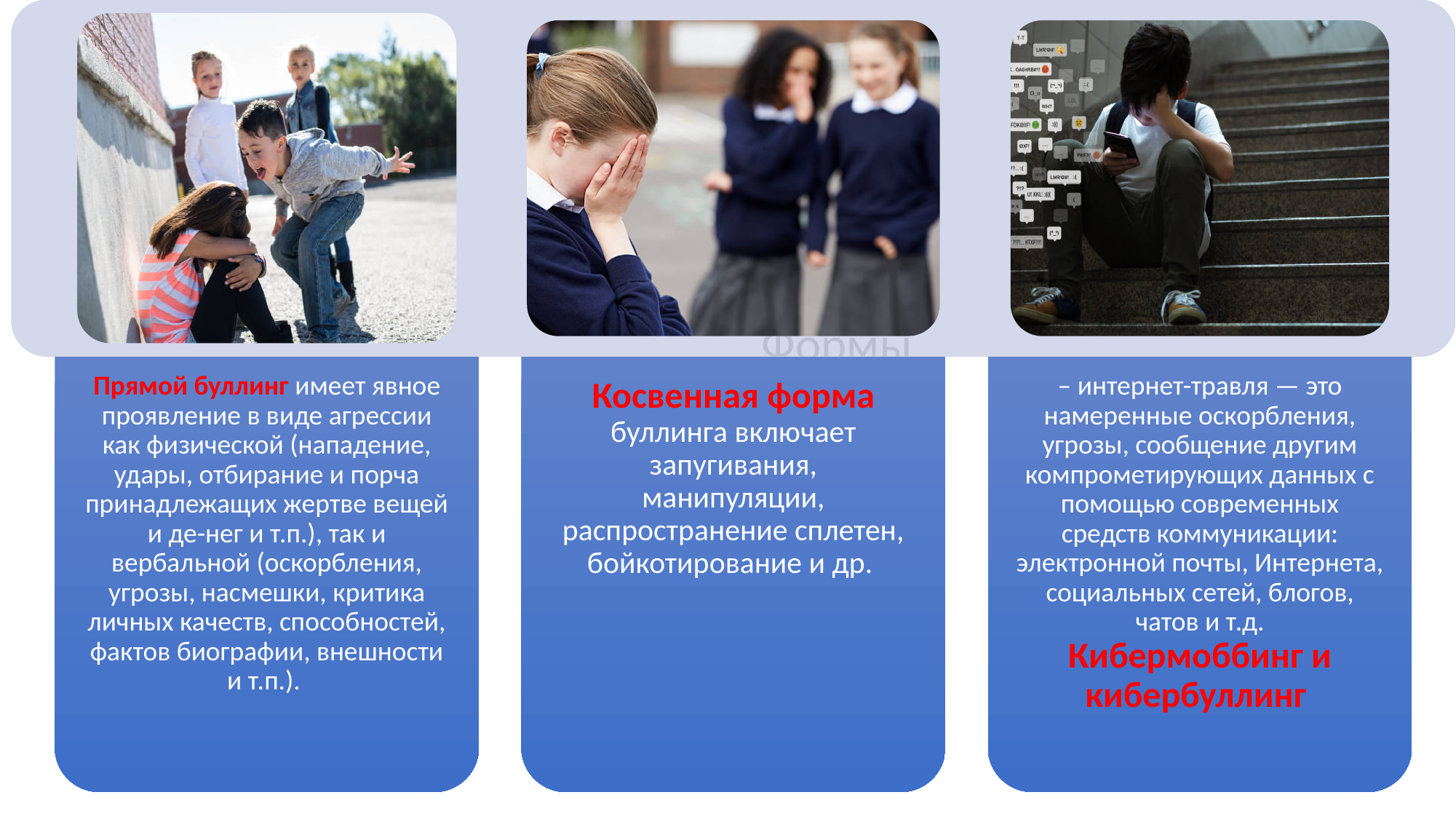

Прямой буллинг имеет явное проявление в виде агрессии как физической (нападение, удары, отбирание и порча принадлежащих жертве вещей и де-нег и т.п.), так и вербальной (оскорбления, угрозы, насмешки, критика личных качеств, способностей, фактов биографии, внешности и т.п.).
Косвенная форма буллинга включает запугивания, манипуляции, распространение сплетен, бойкотирование и др.
– интернет-травля — это намеренные оскорбления, угрозы, сообщение другим компрометирующих данных с помощью современных средств коммуникации: электронной почты, Интернета, социальных сетей, блогов, чатов и т.д. Кибермоббинг и кибербуллинг
# Формы